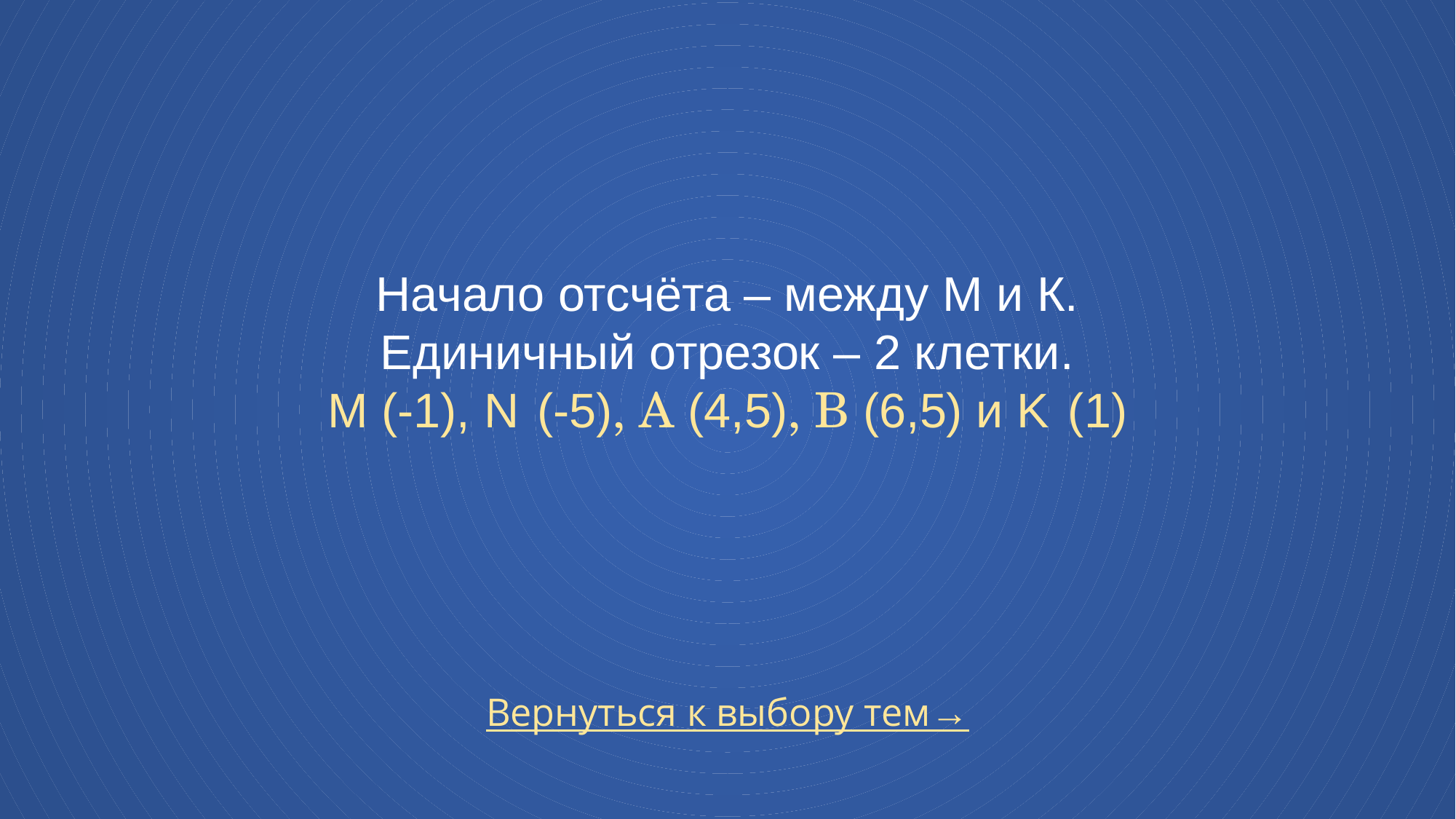

# Начало отсчёта – между М и К. Единичный отрезок – 2 клетки. М (-1), N (-5), A (4,5), B (6,5) и K (1)
Вернуться к выбору тем→